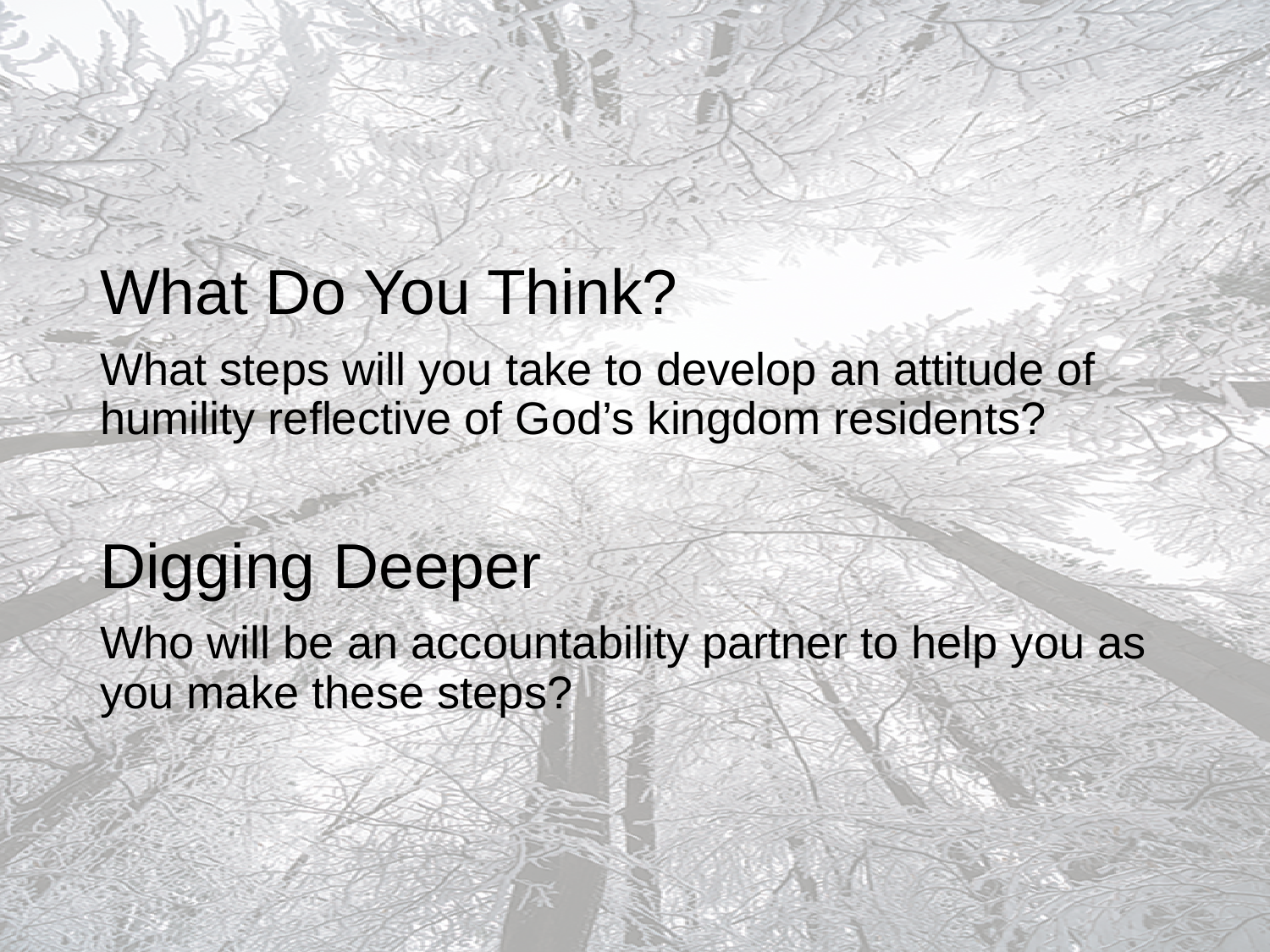

What Do You Think?
What steps will you take to develop an attitude of humility reflective of God’s kingdom residents?

Digging Deeper
Who will be an accountability partner to help you as you make these steps?